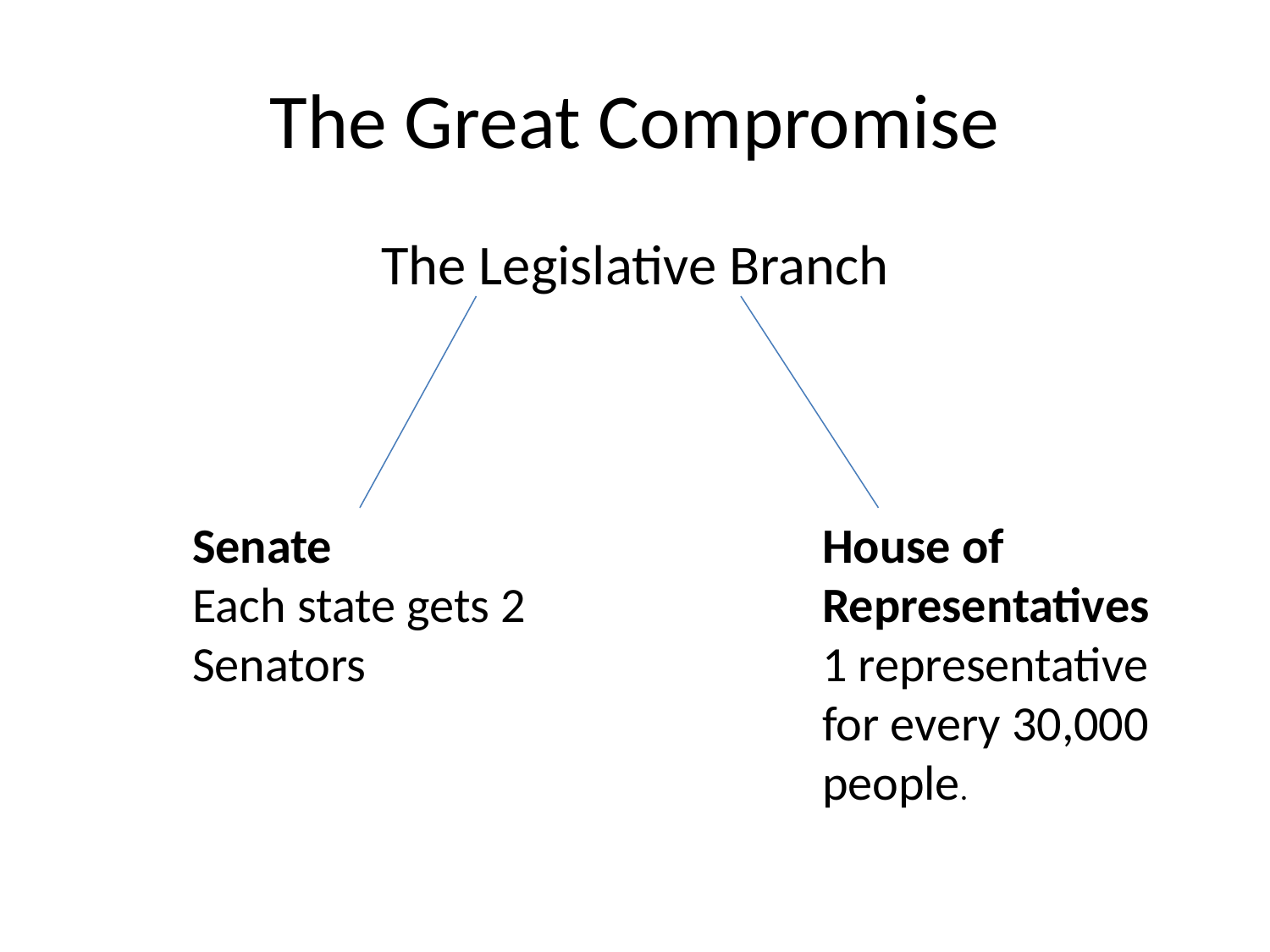

# The Great Compromise
The Legislative Branch
Senate
Each state gets 2 Senators
House of Representatives
1 representative for every 30,000 people.